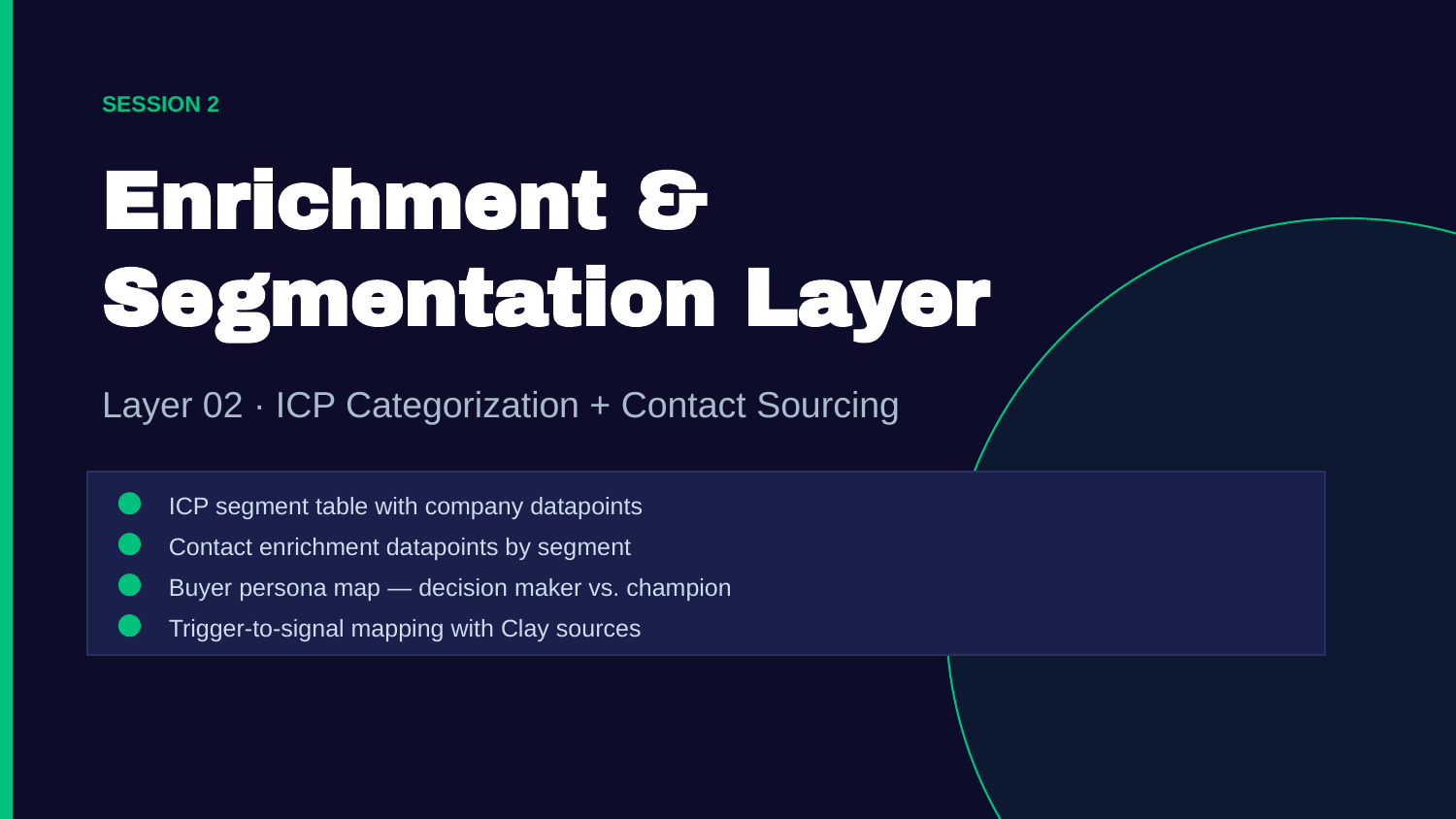

SESSION 2
Enrichment &
Segmentation Layer

Layer 02 · ICP Categorization + Contact Sourcing

ICP segment table with company datapoints

Contact enrichment datapoints by segment

Buyer persona map — decision maker vs. champion

Trigger-to-signal mapping with Clay sources